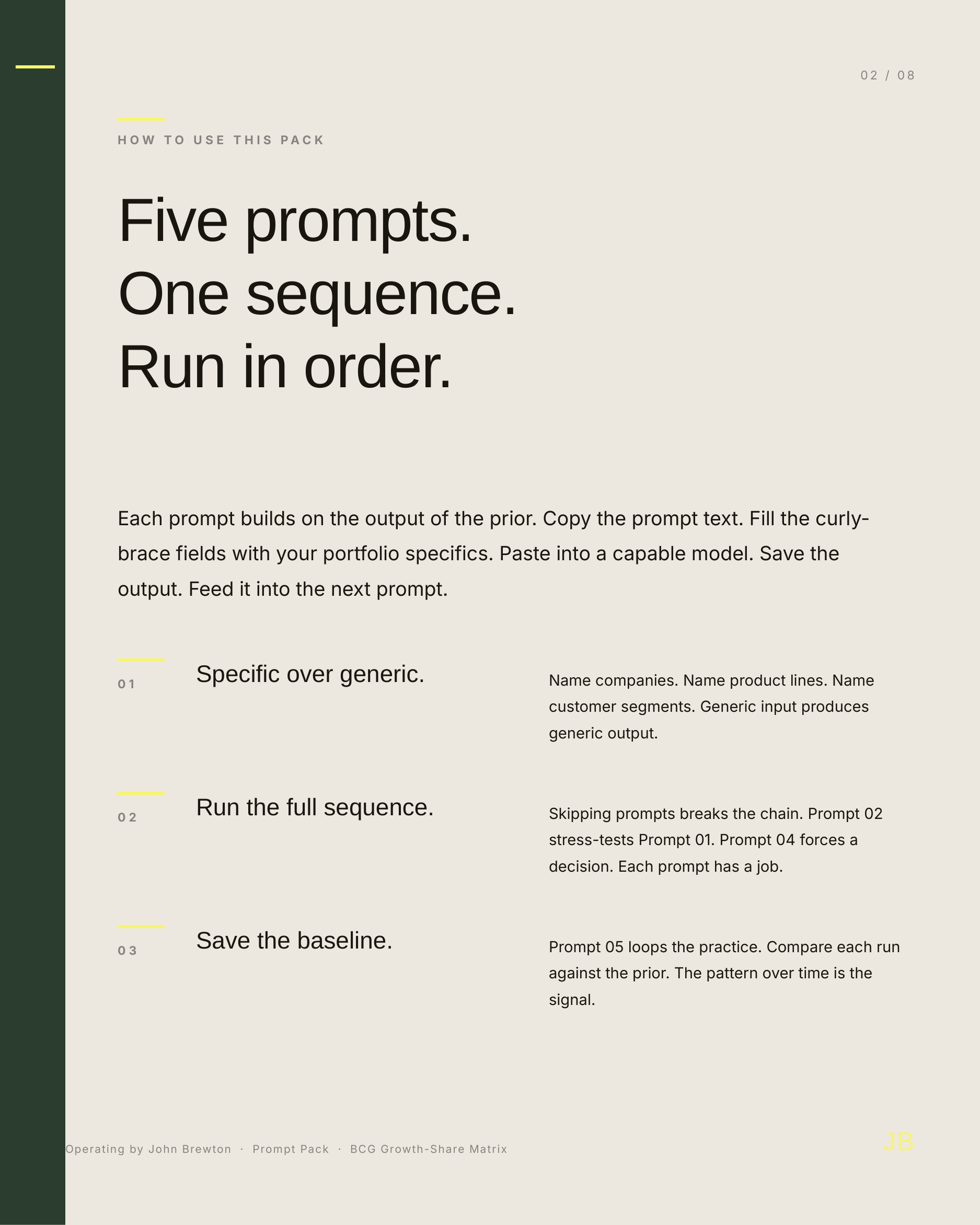

02 / 08

HOW TO USE THIS PACK
Five prompts.
One sequence.
Run in order.
Each prompt builds on the output of the prior. Copy the prompt text. Fill the curly-brace fields with your portfolio specifics. Paste into a capable model. Save the output. Feed it into the next prompt.

Specific over generic.
Name companies. Name product lines. Name customer segments. Generic input produces generic output.
01

Run the full sequence.
Skipping prompts breaks the chain. Prompt 02 stress-tests Prompt 01. Prompt 04 forces a decision. Each prompt has a job.
02

Save the baseline.
Prompt 05 loops the practice. Compare each run against the prior. The pattern over time is the signal.
03
JB
Operating by John Brewton  ·  Prompt Pack  ·  BCG Growth-Share Matrix